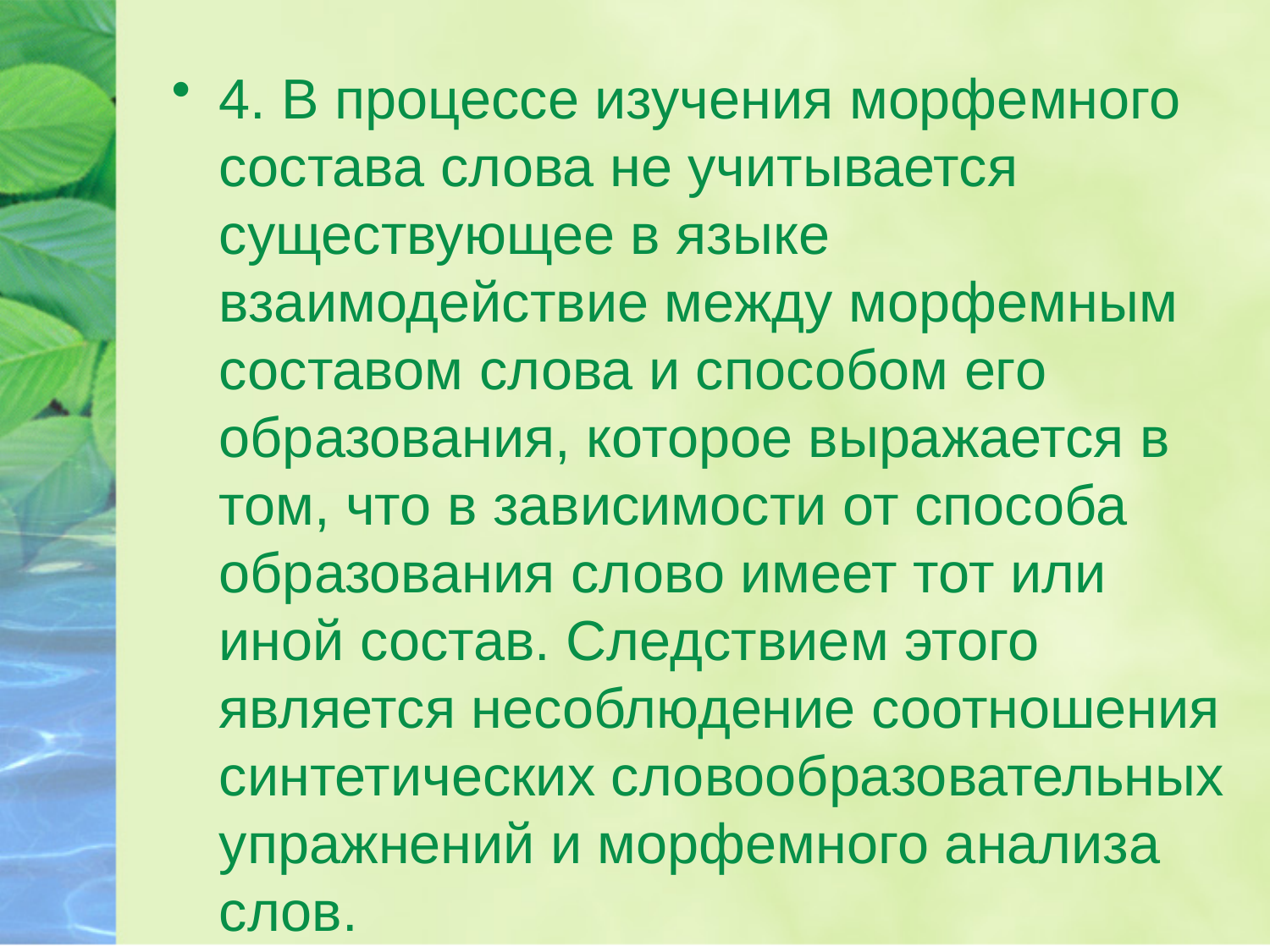

4. В процессе изучения морфемного состава слова не учитывается существующее в языке взаимодействие между морфемным составом слова и способом его образования, которое выражается в том, что в зависимости от способа образования слово имеет тот или иной состав. Следствием этого является несоблюдение соотношения синтетических словообразовательных упражнений и морфемного анализа слов.